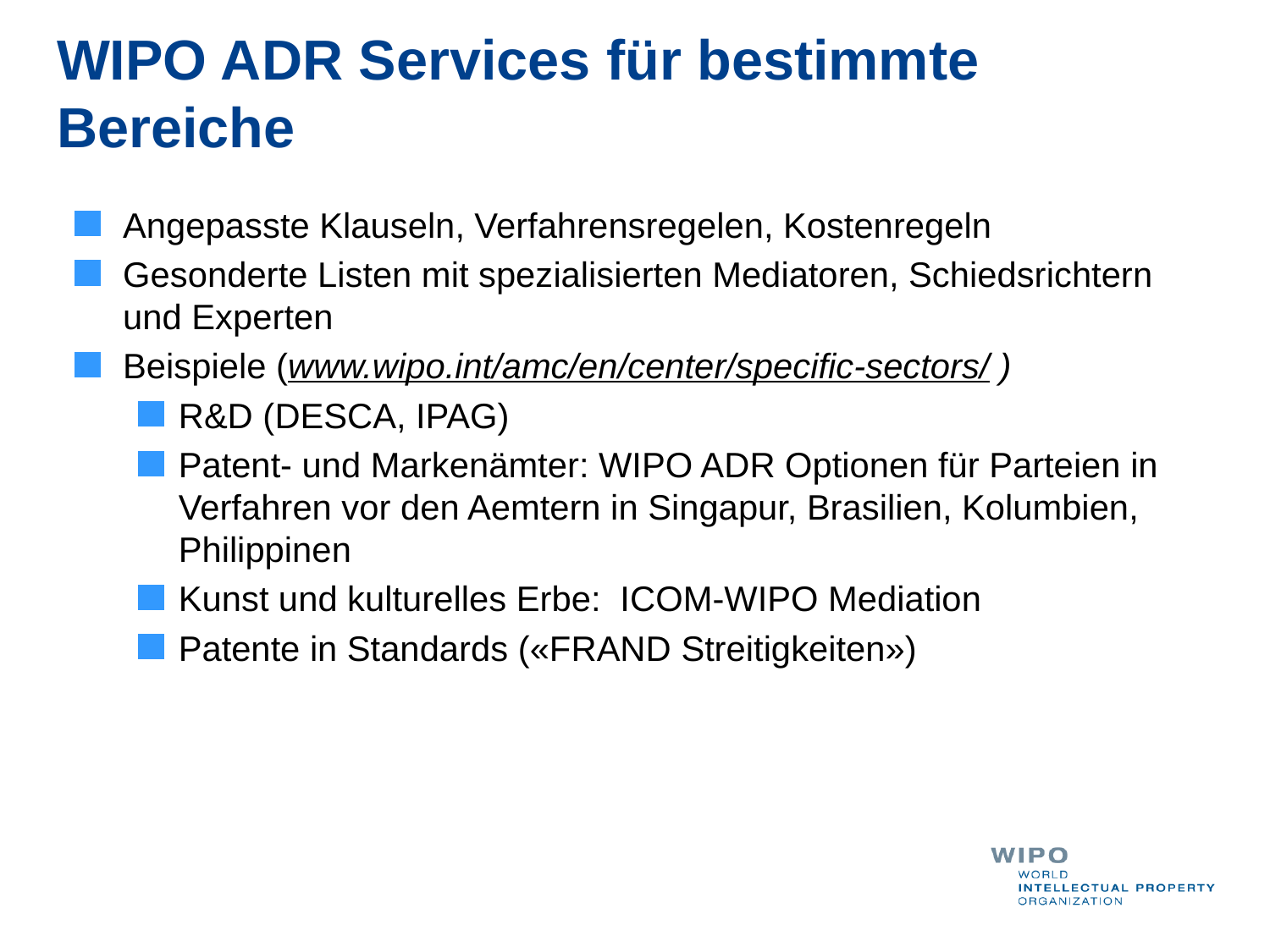

# WIPO ADR Services für bestimmte Bereiche
Angepasste Klauseln, Verfahrensregelen, Kostenregeln
Gesonderte Listen mit spezialisierten Mediatoren, Schiedsrichtern und Experten
Beispiele (www.wipo.int/amc/en/center/specific-sectors/ )
R&D (DESCA, IPAG)
Patent- und Markenämter: WIPO ADR Optionen für Parteien in Verfahren vor den Aemtern in Singapur, Brasilien, Kolumbien, Philippinen
Kunst und kulturelles Erbe:  ICOM-WIPO Mediation
Patente in Standards («FRAND Streitigkeiten»)